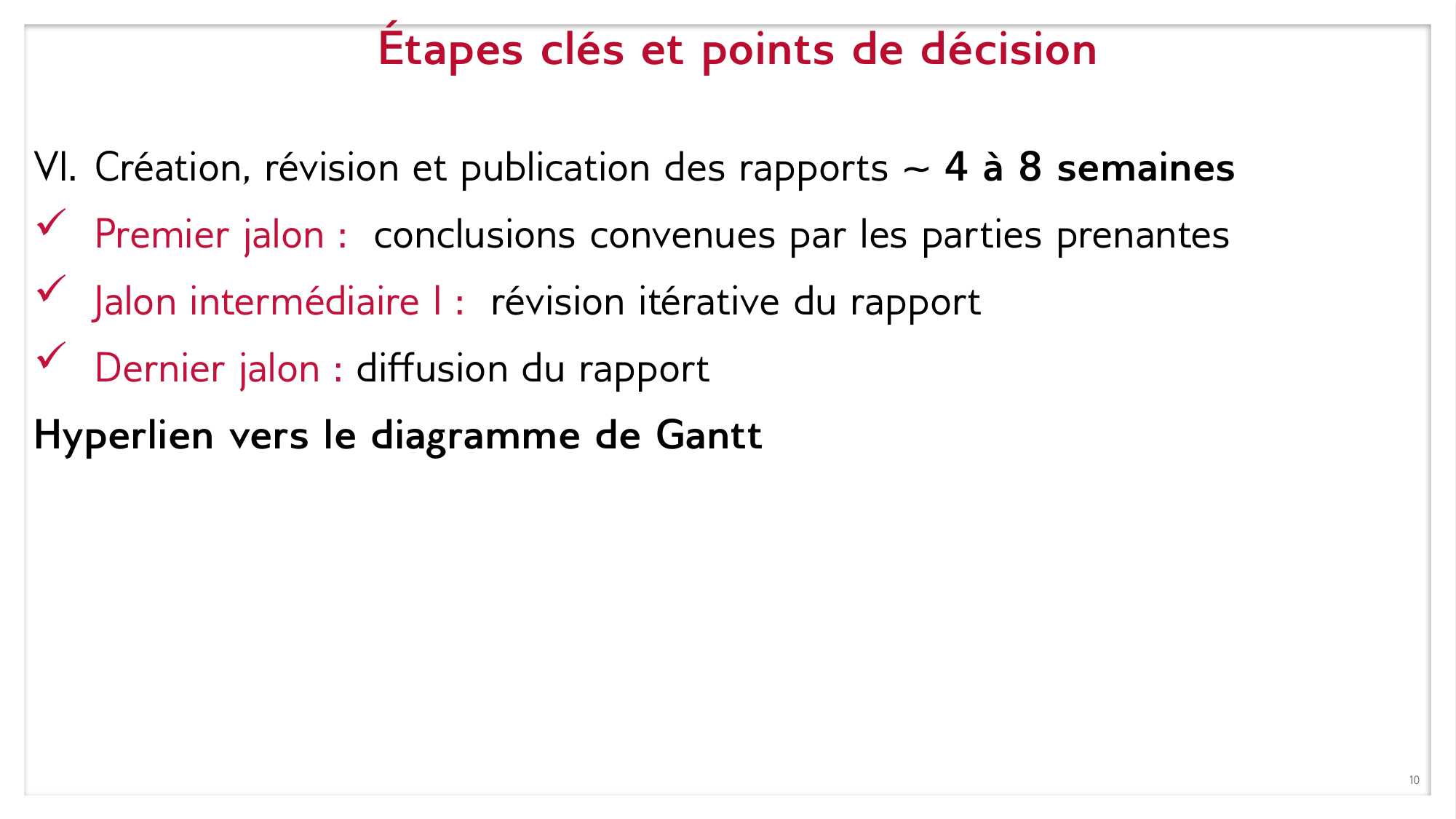

# Étapes clés et points de décision
Création, révision et publication des rapports ~ 4 à 8 semaines
Premier jalon :  conclusions convenues par les parties prenantes
Jalon intermédiaire I :  révision itérative du rapport
Dernier jalon : diffusion du rapport
Hyperlien vers le diagramme de Gantt

10